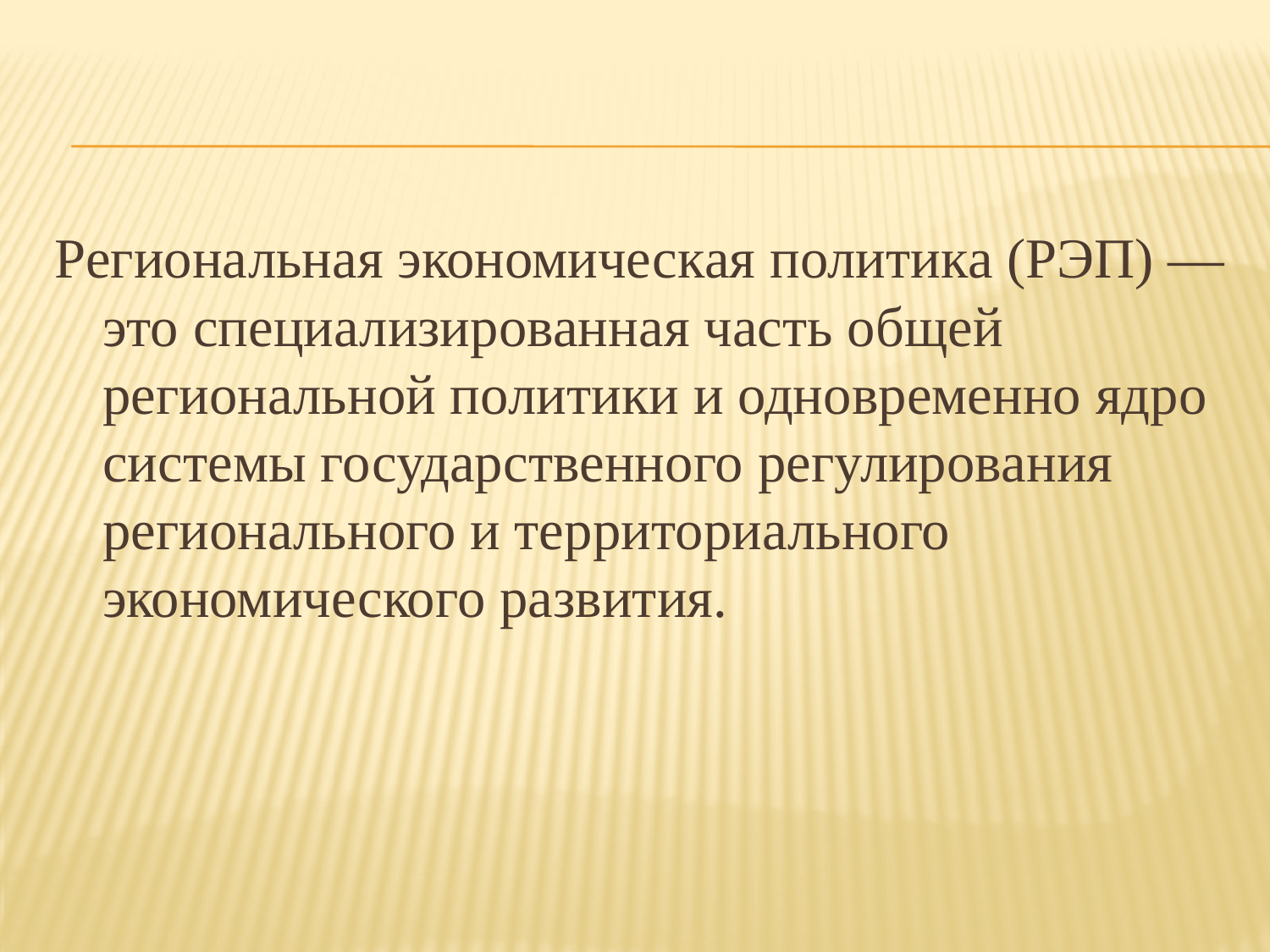

Региональная экономическая политика (РЭП) — это специализированная часть общей региональной политики и одновременно ядро системы государственного регулирования регионального и территориального экономического развития.